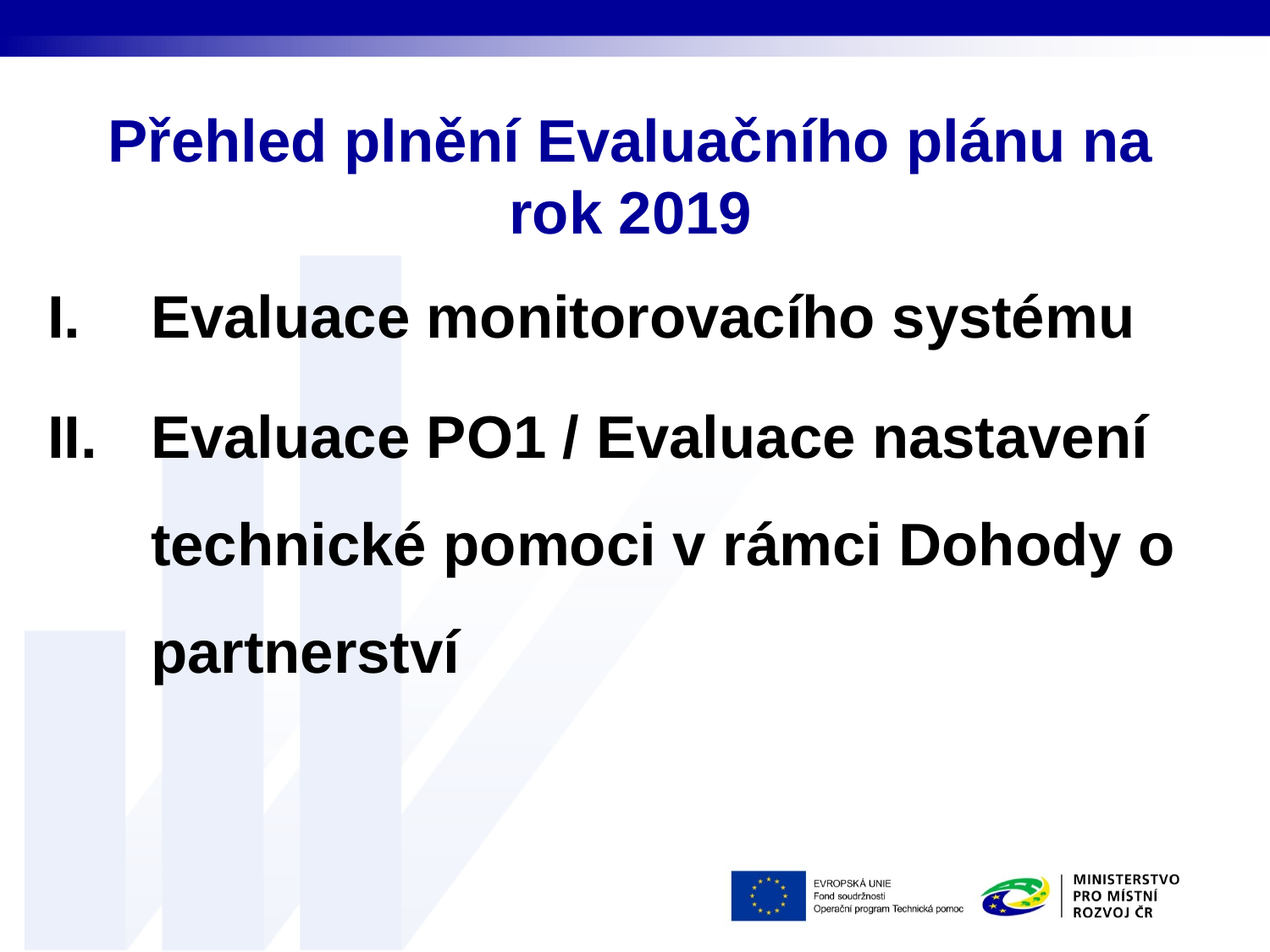

# Přehled plnění Evaluačního plánu na rok 2019
Evaluace monitorovacího systému
Evaluace PO1 / Evaluace nastavení technické pomoci v rámci Dohody o partnerství